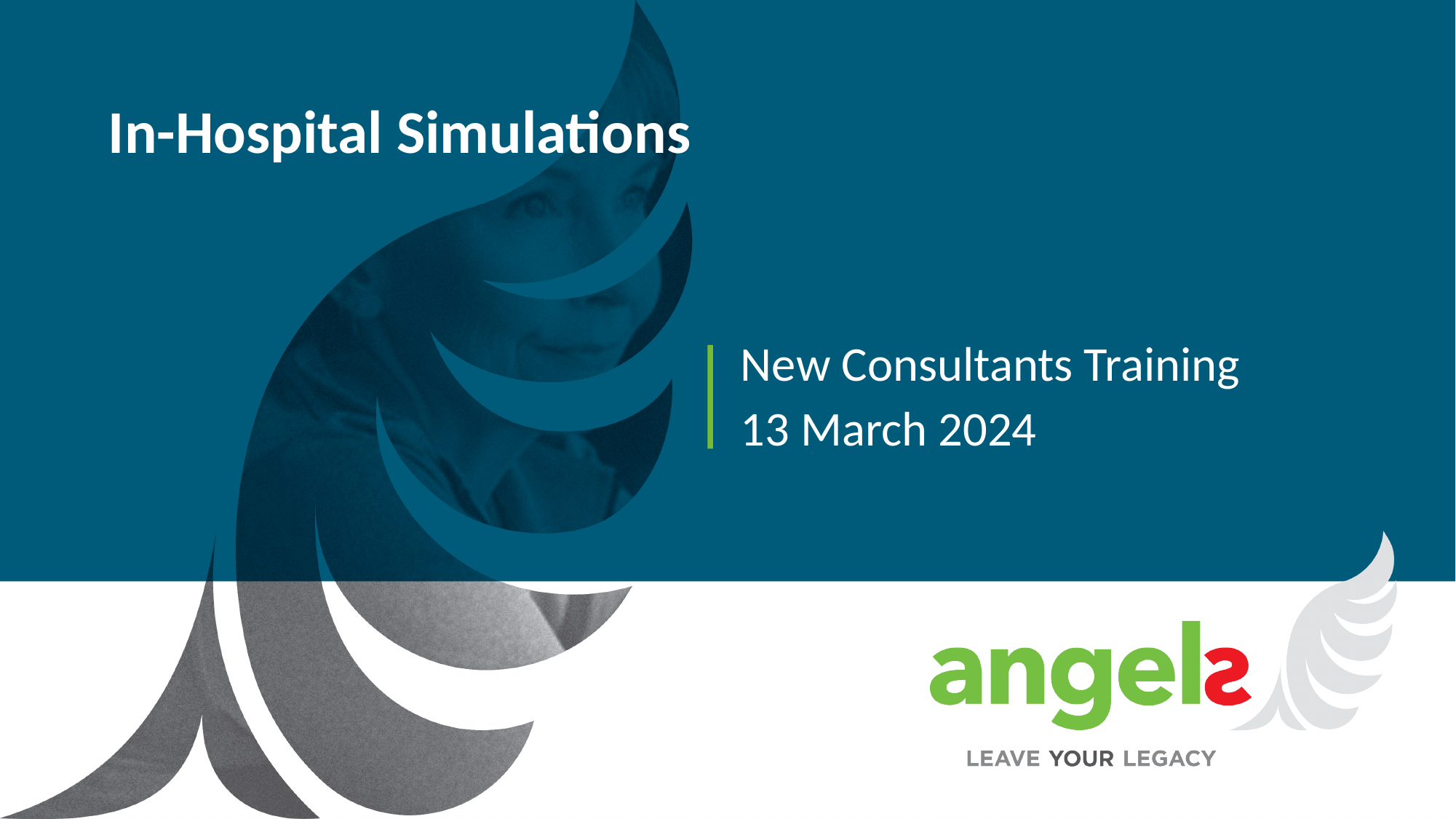

# In-Hospital Simulations
New Consultants Training
13 March 2024